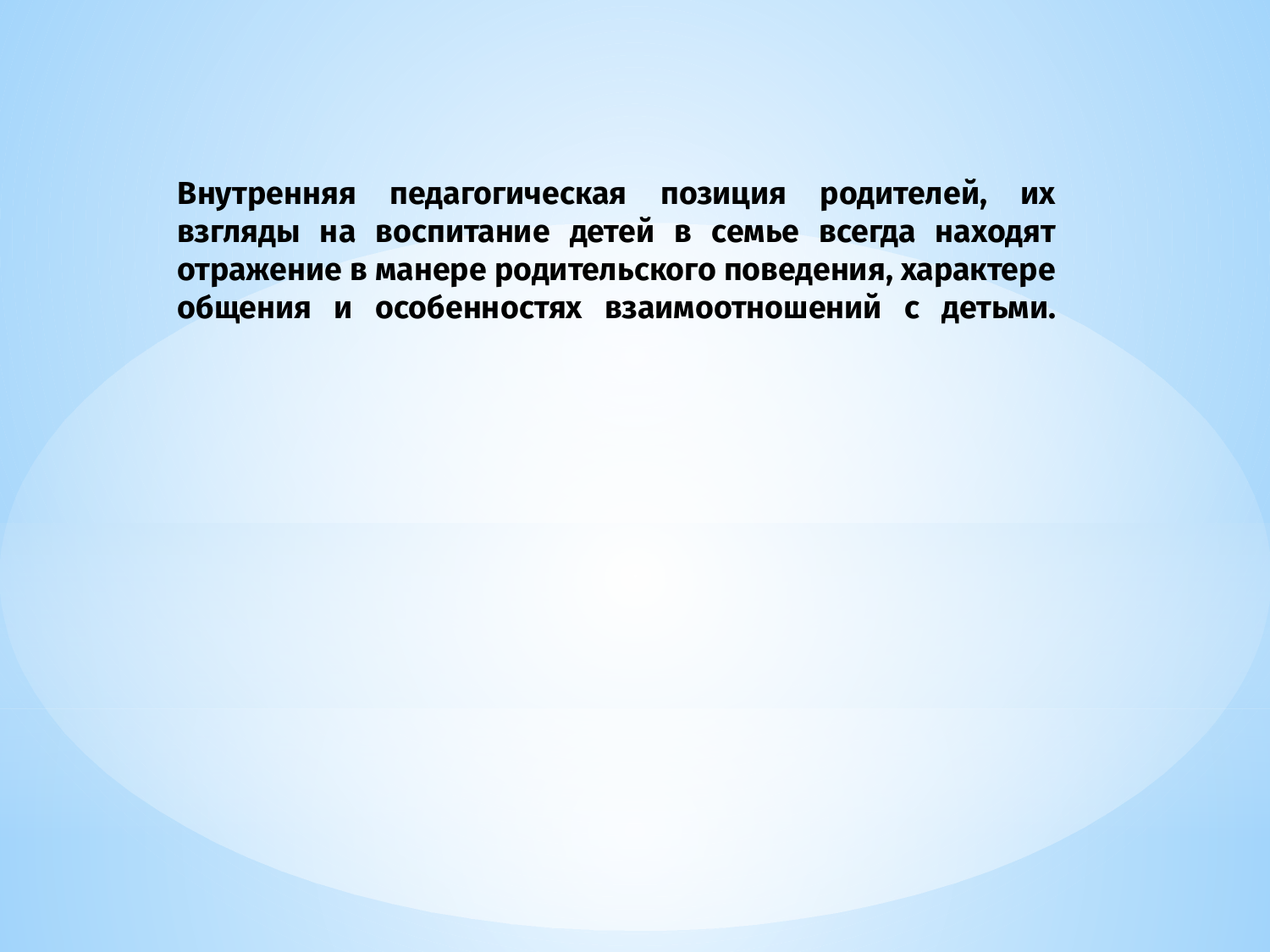

# Внутренняя педагогическая позиция родителей, их взгляды на воспитание детей в семье всегда находят отражение в манере родительского поведения, характере общения и особенностях взаимоотношений с детьми.